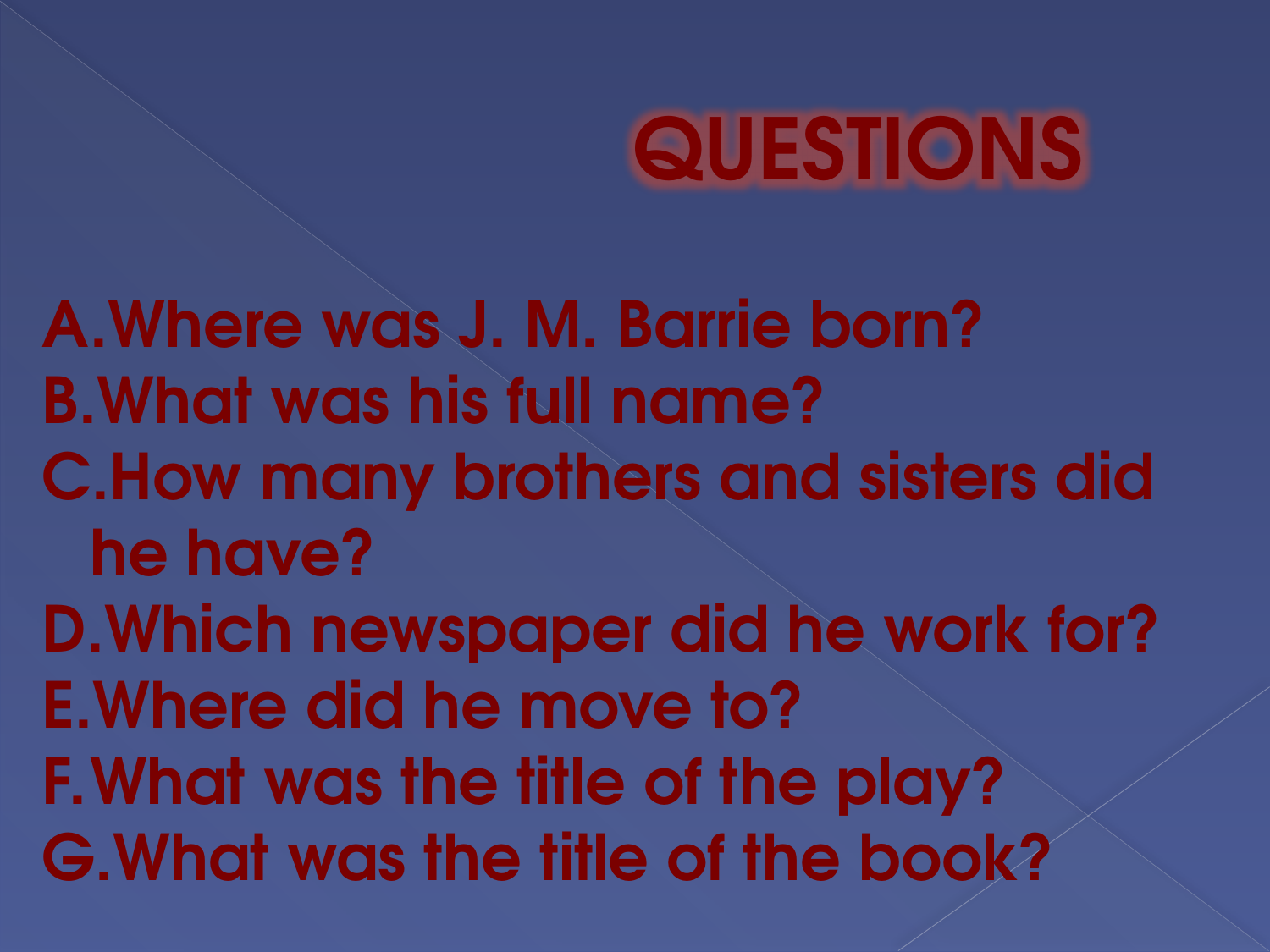

Questions
Where was J. M. Barrie born?
What was his full name?
How many brothers and sisters did he have?
Which newspaper did he work for?
Where did he move to?
What was the title of the play?
What was the title of the book?